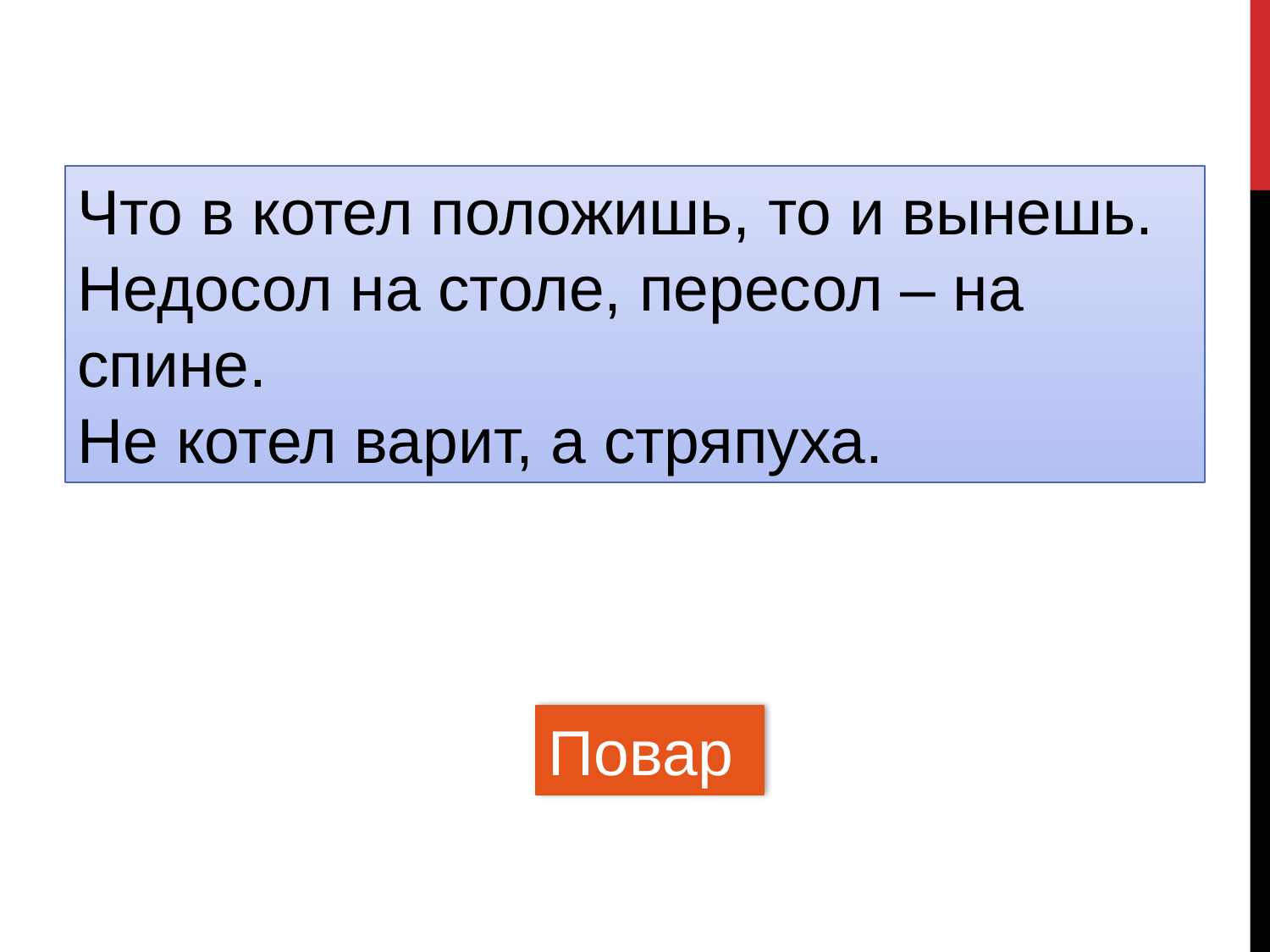

Что в котел положишь, то и вынешь.
Недосол на столе, пересол – на спине.
Не котел варит, а стряпуха.
Повар